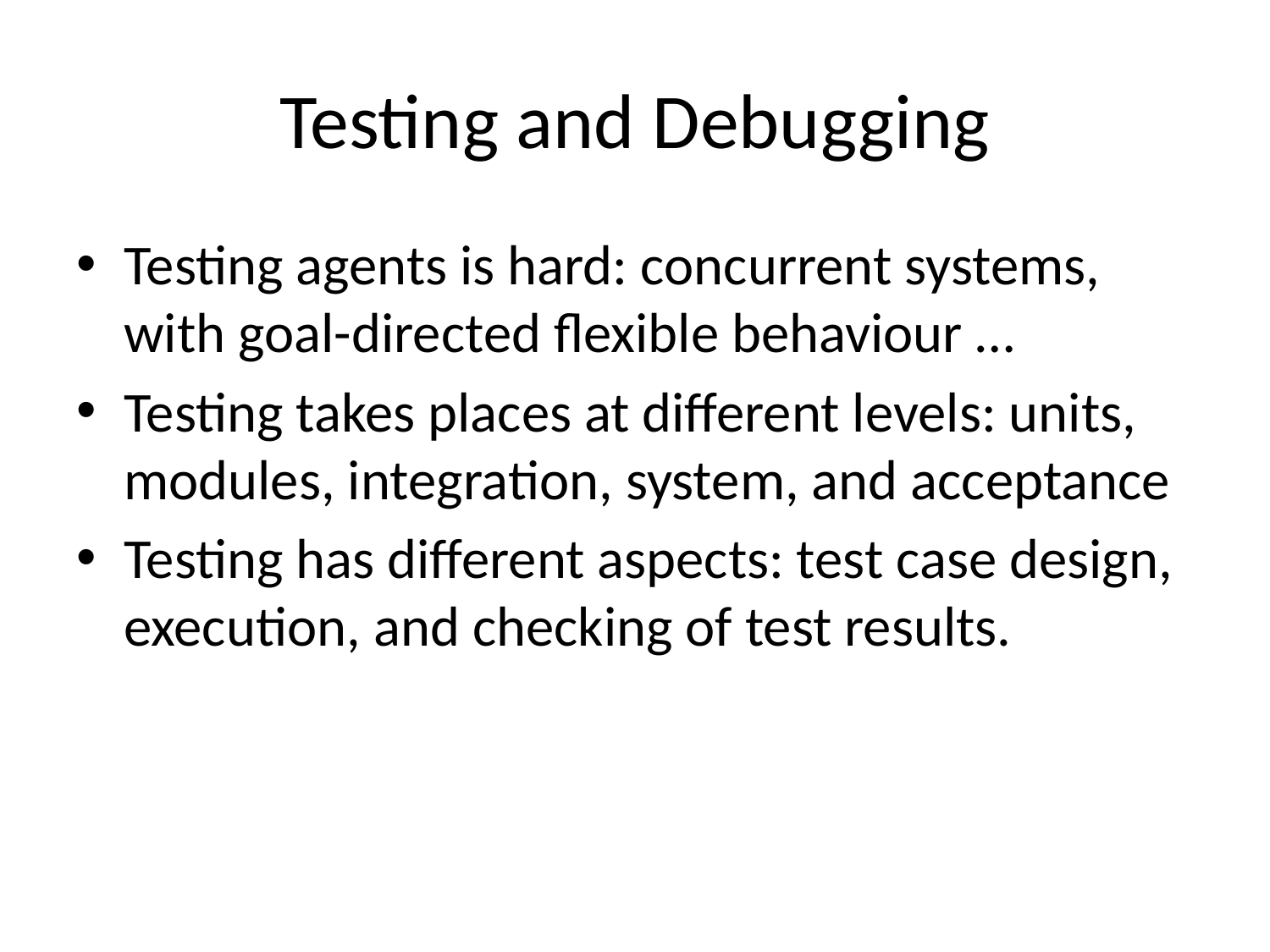

# Testing and Debugging
Testing agents is hard: concurrent systems, with goal-directed flexible behaviour …
Testing takes places at different levels: units, modules, integration, system, and acceptance
Testing has different aspects: test case design, execution, and checking of test results.